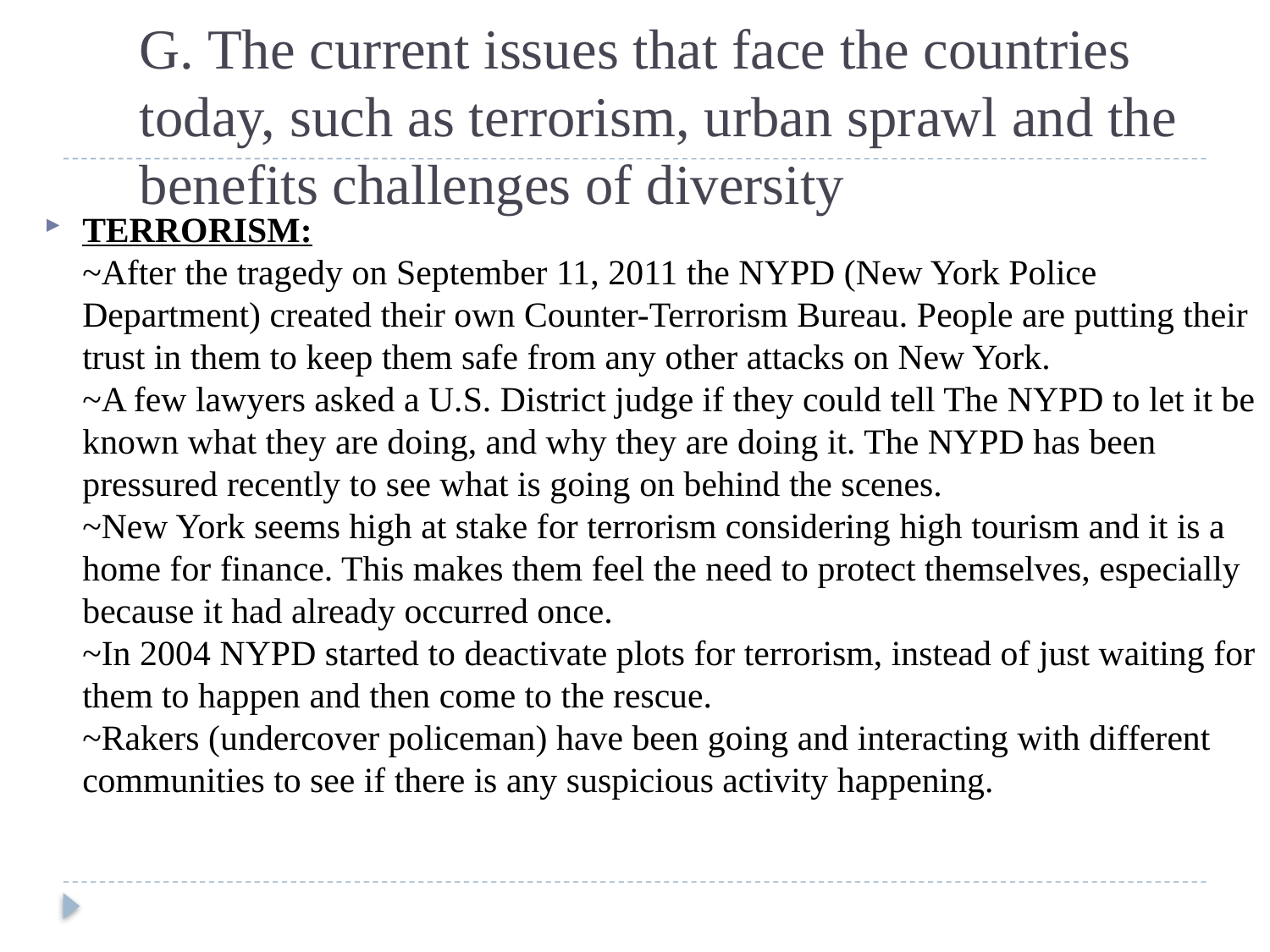

# G. The current issues that face the countries today, such as terrorism, urban sprawl and the benefits challenges of diversity
TERRORISM:
~After the tragedy on September 11, 2011 the NYPD (New York Police Department) created their own Counter-Terrorism Bureau. People are putting their trust in them to keep them safe from any other attacks on New York.
~A few lawyers asked a U.S. District judge if they could tell The NYPD to let it be known what they are doing, and why they are doing it. The NYPD has been pressured recently to see what is going on behind the scenes.
~New York seems high at stake for terrorism considering high tourism and it is a home for finance. This makes them feel the need to protect themselves, especially because it had already occurred once.
~In 2004 NYPD started to deactivate plots for terrorism, instead of just waiting for them to happen and then come to the rescue.
~Rakers (undercover policeman) have been going and interacting with different communities to see if there is any suspicious activity happening.